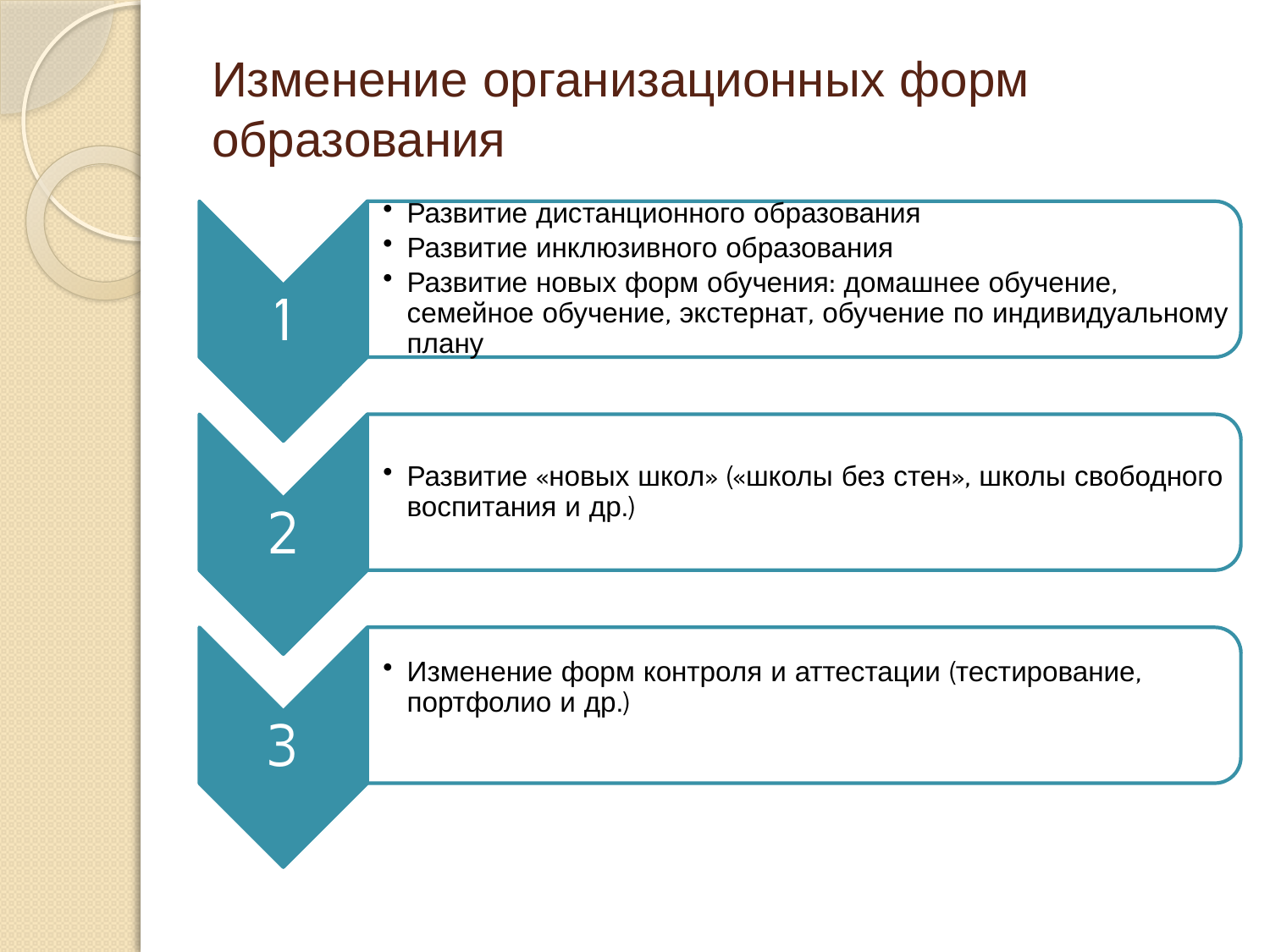

# Изменение организационных форм образования
1
Развитие дистанционного образования
Развитие инклюзивного образования
Развитие новых форм обучения: домашнее обучение, семейное обучение, экстернат, обучение по индивидуальному плану
2
Развитие «новых школ» («школы без стен», школы свободного воспитания и др.)
3
Изменение форм контроля и аттестации (тестирование, портфолио и др.)